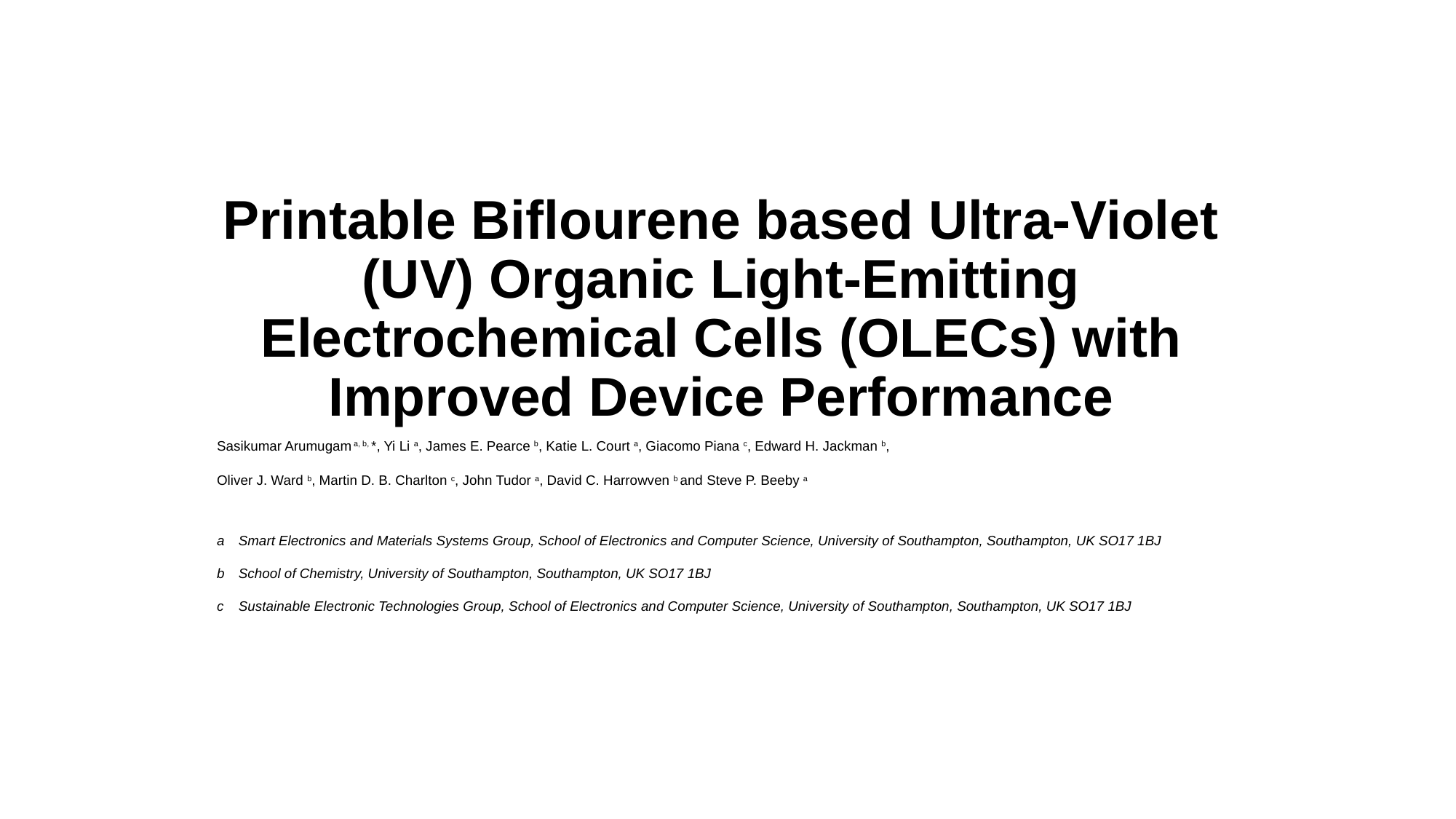

# Printable Biflourene based Ultra-Violet (UV) Organic Light-Emitting Electrochemical Cells (OLECs) with Improved Device Performance
Sasikumar Arumugam a, b, *, Yi Li a, James E. Pearce b, Katie L. Court a, Giacomo Piana c, Edward H. Jackman b,
Oliver J. Ward b, Martin D. B. Charlton c, John Tudor a, David C. Harrowven b and Steve P. Beeby a

a	Smart Electronics and Materials Systems Group, School of Electronics and Computer Science, University of Southampton, Southampton, UK SO17 1BJ

b	School of Chemistry, University of Southampton, Southampton, UK SO17 1BJ

c	Sustainable Electronic Technologies Group, School of Electronics and Computer Science, University of Southampton, Southampton, UK SO17 1BJ